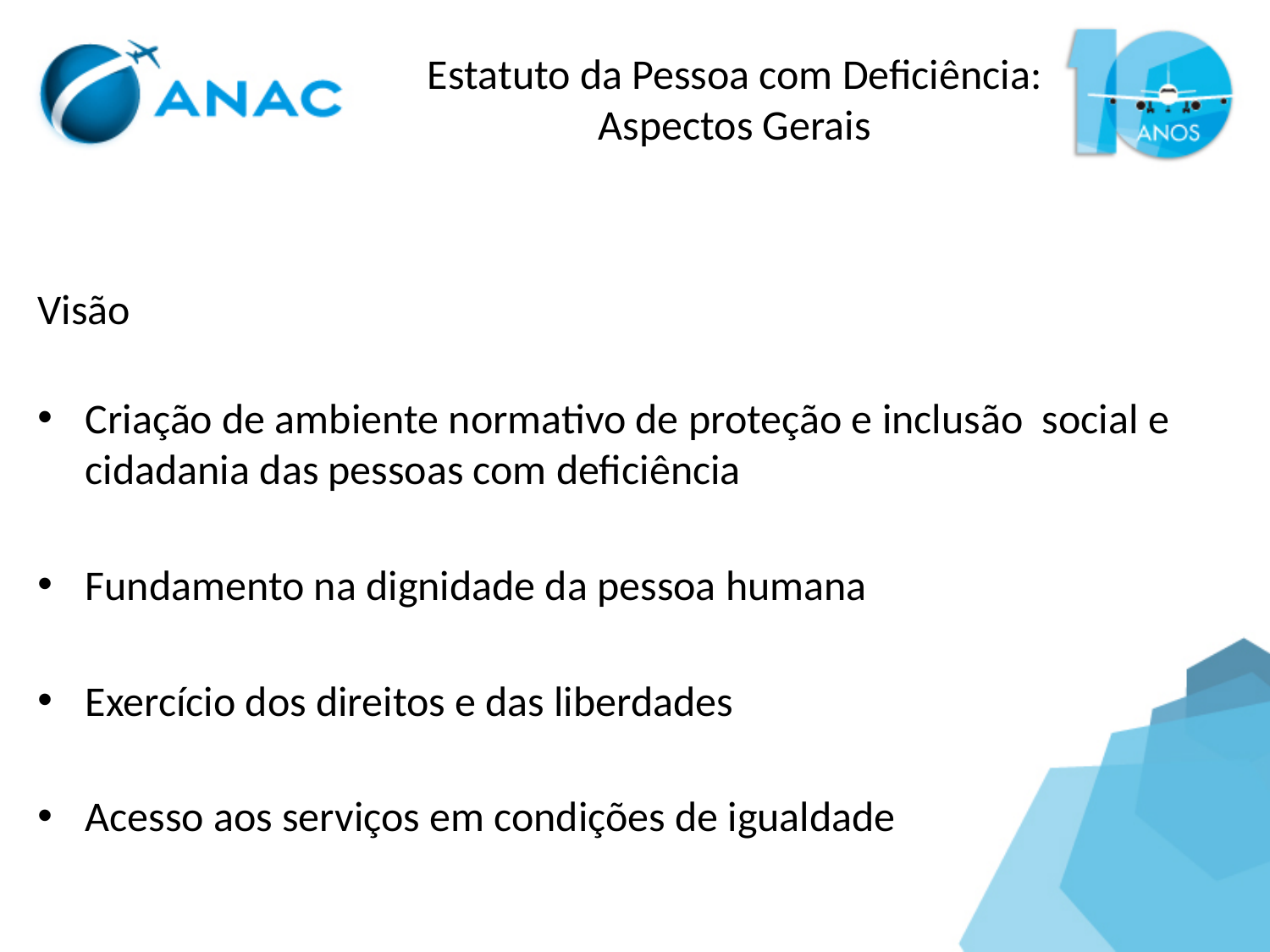

Estatuto da Pessoa com Deficiência: Aspectos Gerais
Visão

Criação de ambiente normativo de proteção e inclusão  social e cidadania das pessoas com deficiência

Fundamento na dignidade da pessoa humana

Exercício dos direitos e das liberdades

Acesso aos serviços em condições de igualdade